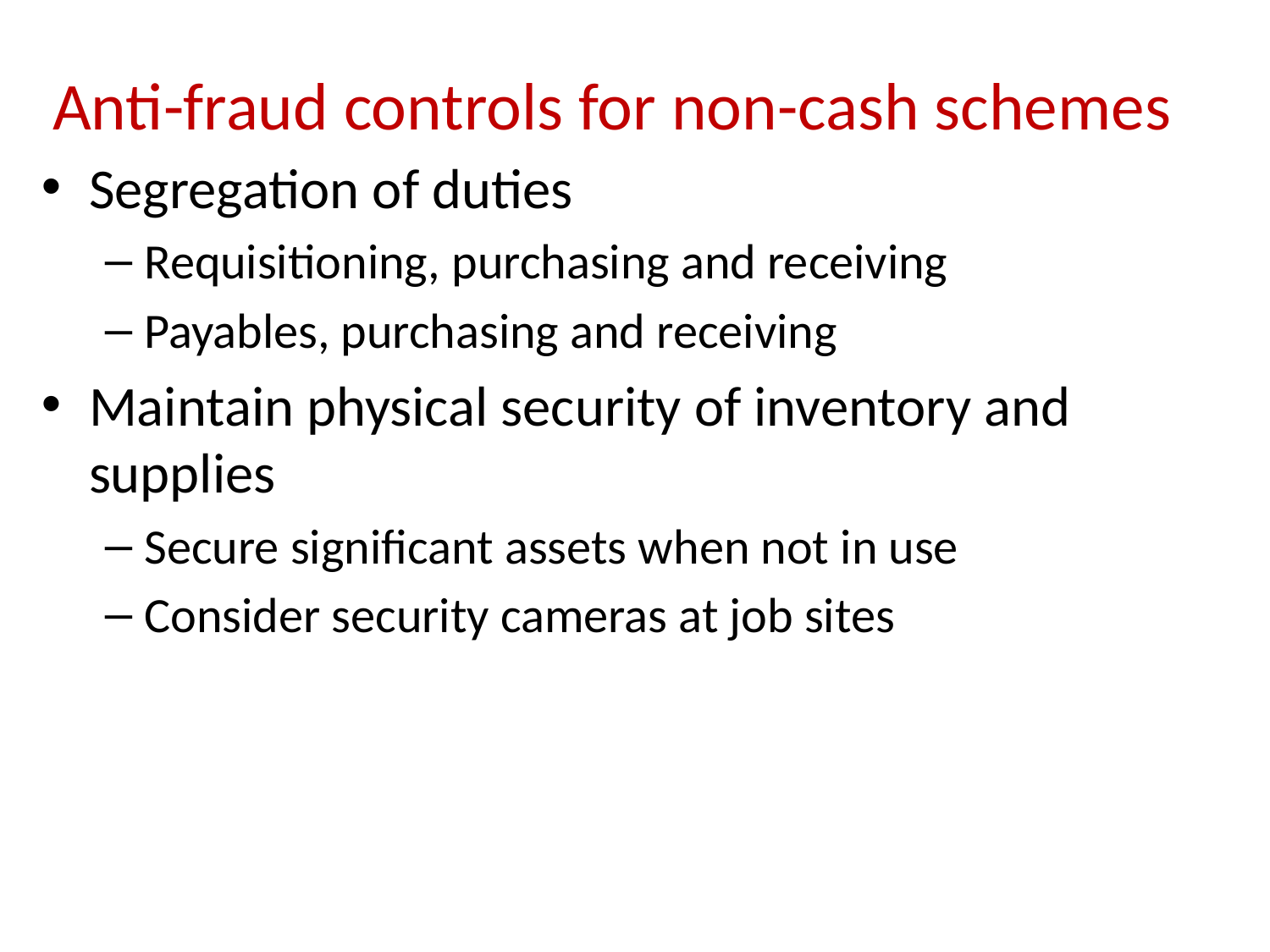

# Anti-fraud controls for non-cash schemes
Segregation of duties
Requisitioning, purchasing and receiving
Payables, purchasing and receiving
Maintain physical security of inventory and supplies
Secure significant assets when not in use
Consider security cameras at job sites